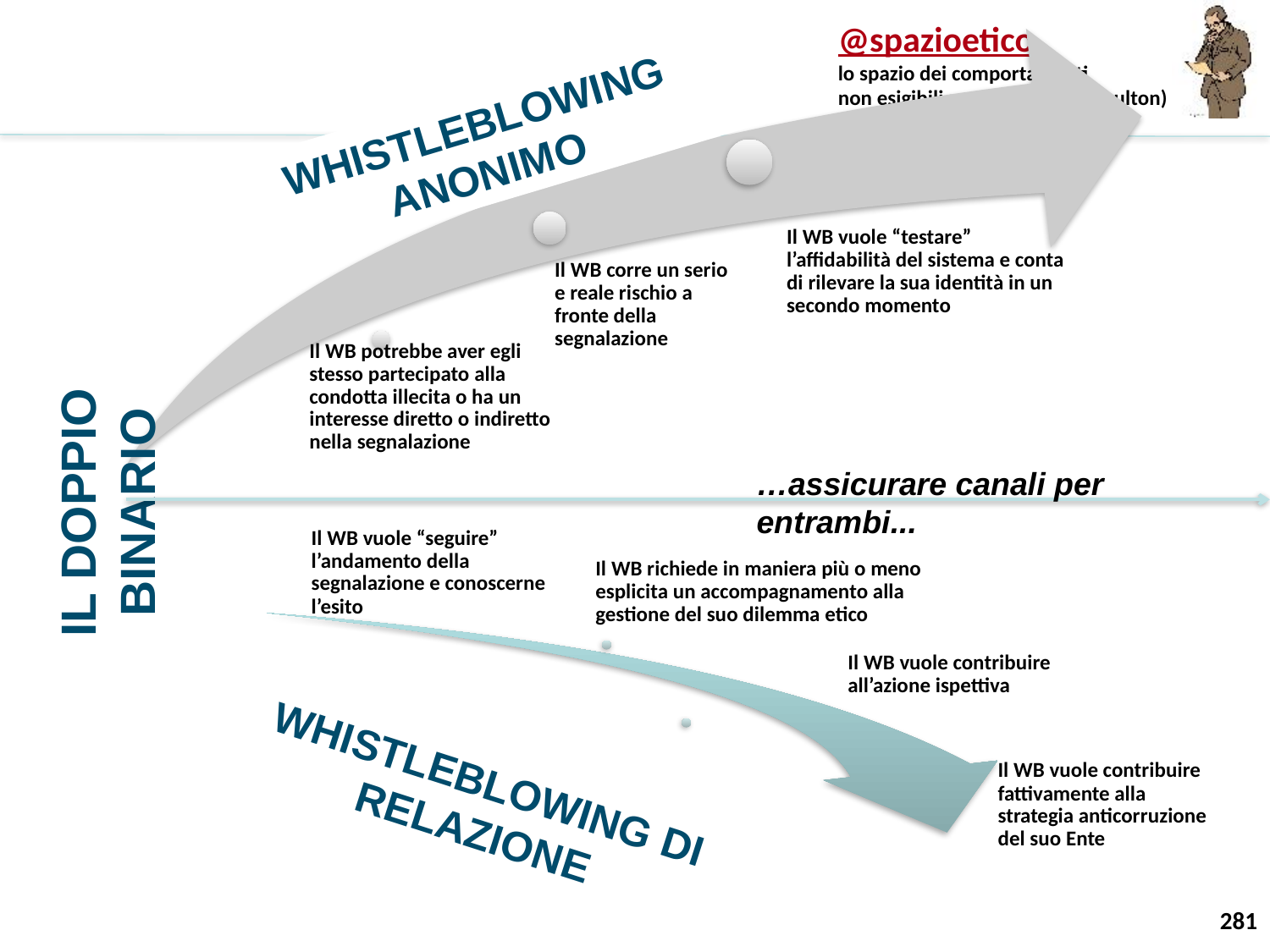

Il WB potrebbe aver egli stesso partecipato alla condotta illecita o ha un interesse diretto o indiretto nella segnalazione
Il WB corre un serio e reale rischio a fronte della segnalazione
Il WB vuole “testare” l’affidabilità del sistema e conta di rilevare la sua identità in un secondo momento
WHISTLEBLOWING ANONIMO
IL DOPPIO BINARIO
…assicurare canali per entrambi...
Il WB vuole “seguire” l’andamento della segnalazione e conoscerne l’esito
Il WB richiede in maniera più o meno esplicita un accompagnamento alla gestione del suo dilemma etico
Il WB vuole contribuire all’azione ispettiva
Il WB vuole contribuire fattivamente alla strategia anticorruzione del suo Ente
WHISTLEBLOWING DI RELAZIONE
281